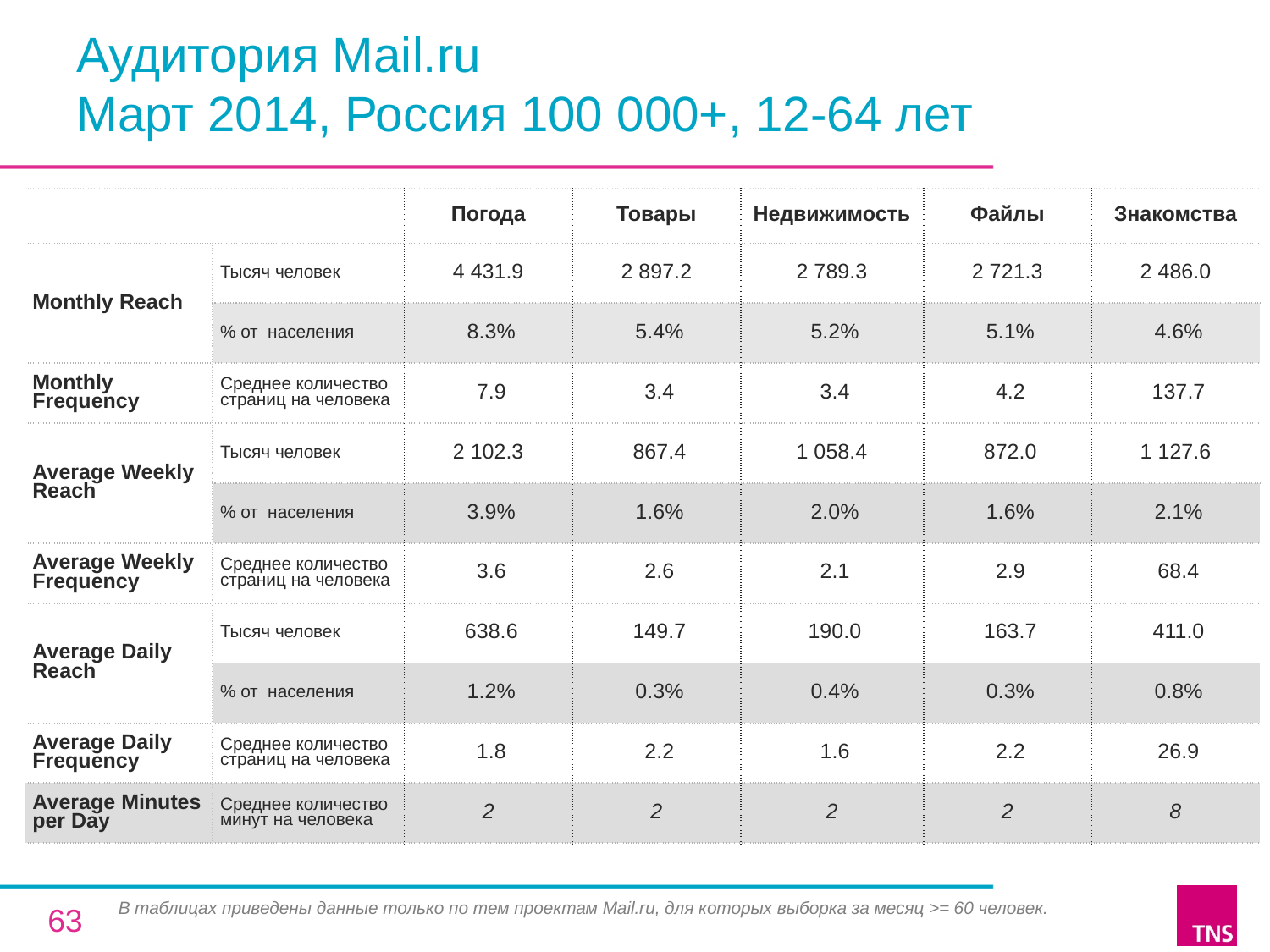

# Аудитория Mail.ru Март 2014, Россия 100 000+, 12-64 лет
|  |  | Погода | Товары | Недвижимость | Файлы | Знакомства |
| --- | --- | --- | --- | --- | --- | --- |
| Monthly Reach | Тысяч человек | 4 431.9 | 2 897.2 | 2 789.3 | 2 721.3 | 2 486.0 |
|  | % от населения | 8.3% | 5.4% | 5.2% | 5.1% | 4.6% |
| Monthly Frequency | Среднее количество страниц на человека | 7.9 | 3.4 | 3.4 | 4.2 | 137.7 |
| Average Weekly Reach | Тысяч человек | 2 102.3 | 867.4 | 1 058.4 | 872.0 | 1 127.6 |
|  | % от населения | 3.9% | 1.6% | 2.0% | 1.6% | 2.1% |
| Average Weekly Frequency | Среднее количество страниц на человека | 3.6 | 2.6 | 2.1 | 2.9 | 68.4 |
| Average Daily Reach | Тысяч человек | 638.6 | 149.7 | 190.0 | 163.7 | 411.0 |
|  | % от населения | 1.2% | 0.3% | 0.4% | 0.3% | 0.8% |
| Average Daily Frequency | Среднее количество страниц на человека | 1.8 | 2.2 | 1.6 | 2.2 | 26.9 |
| Average Minutes per Day | Среднее количество минут на человека | 2 | 2 | 2 | 2 | 8 |
В таблицах приведены данные только по тем проектам Mail.ru, для которых выборка за месяц >= 60 человек.
63